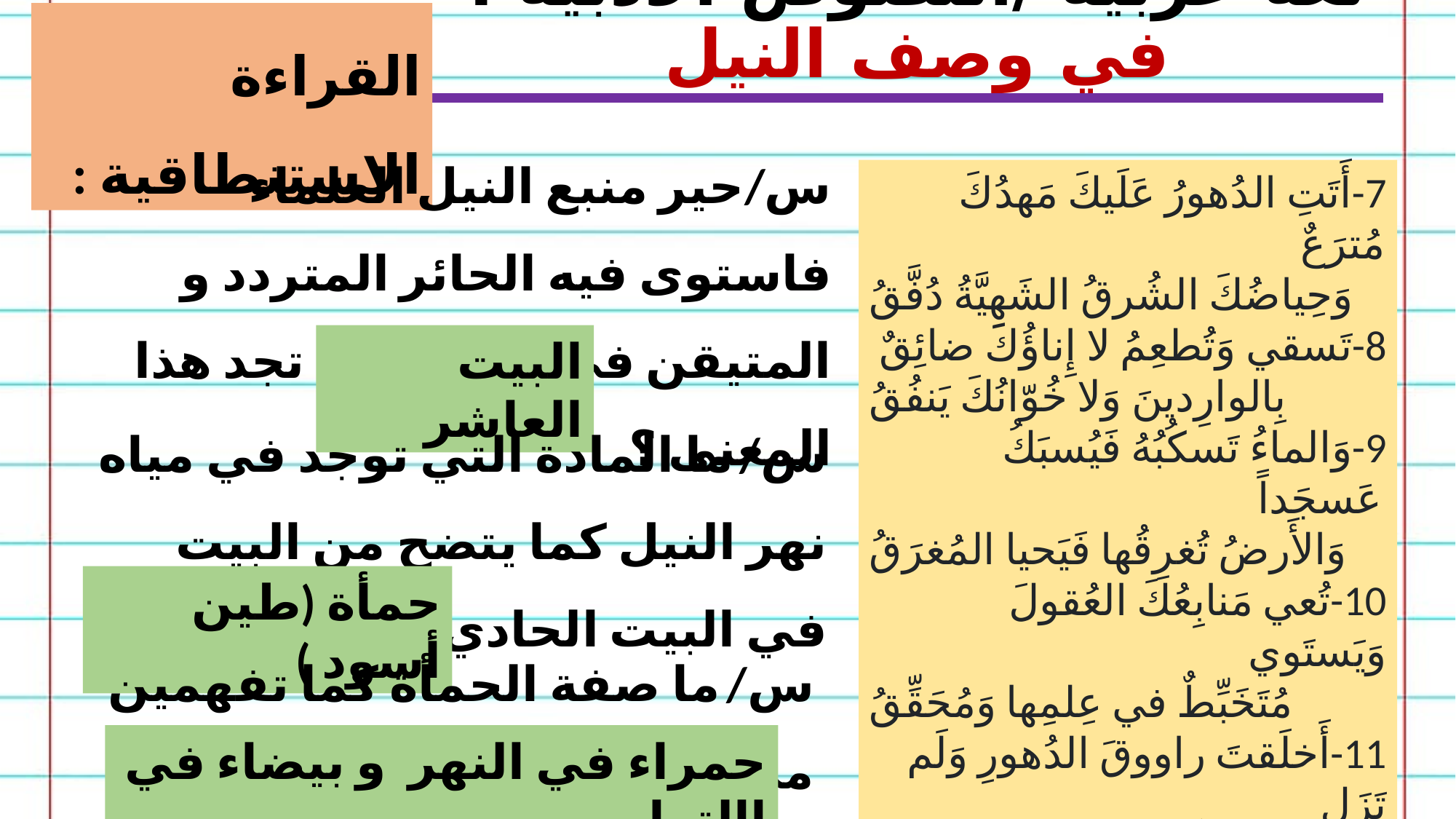

القراءة الاستنطاقية :
لغة عربية /النصوص الأدبية : في وصف النيل
س/حير منبع النيل العلماء فاستوى فيه الحائر المتردد و المتيقن في علمه . أين تجد هذا المعنى ؟
7-أَتَتِ الدُهورُ عَلَيكَ مَهدُكَ مُترَعٌ
وَحِياضُكَ الشُرقُ الشَهِيَّةُ دُفَّقُ
8-تَسقي وَتُطعِمُ لا إِناؤُكَ ضائِقٌ
بِالوارِدينَ وَلا خُوّانُكَ يَنفُقُ
9-وَالماءُ تَسكُبُهُ فَيُسبَكُ عَسجَداً
وَالأَرضُ تُغرِقُها فَيَحيا المُغرَقُ
10-تُعي مَنابِعُكَ العُقولَ وَيَستَوي
مُتَخَبِّطٌ في عِلمِها وَمُحَقِّقُ
11-أَخلَقتَ راووقَ الدُهورِ وَلَم تَزَل
بِكَ حَمأَةٌ كَالمِسكِ لا تَتَرَوَّقُ
12-حَمراءُ في الأَحواضِ إِلّا أَنَّها
بَيضاءُ في عُنُقِ الثَرى تَتَأَلَّقُ
البيت العاشر
س/ ما المادة التي توجد في مياه نهر النيل كما يتضح من البيت  في البيت الحادي عشر ؟
حمأة (طين أسود )
س/ ما صفة الحمأة كما تفهمين من البيت 12؟
حمراء في النهر  و بيضاء في االتراب